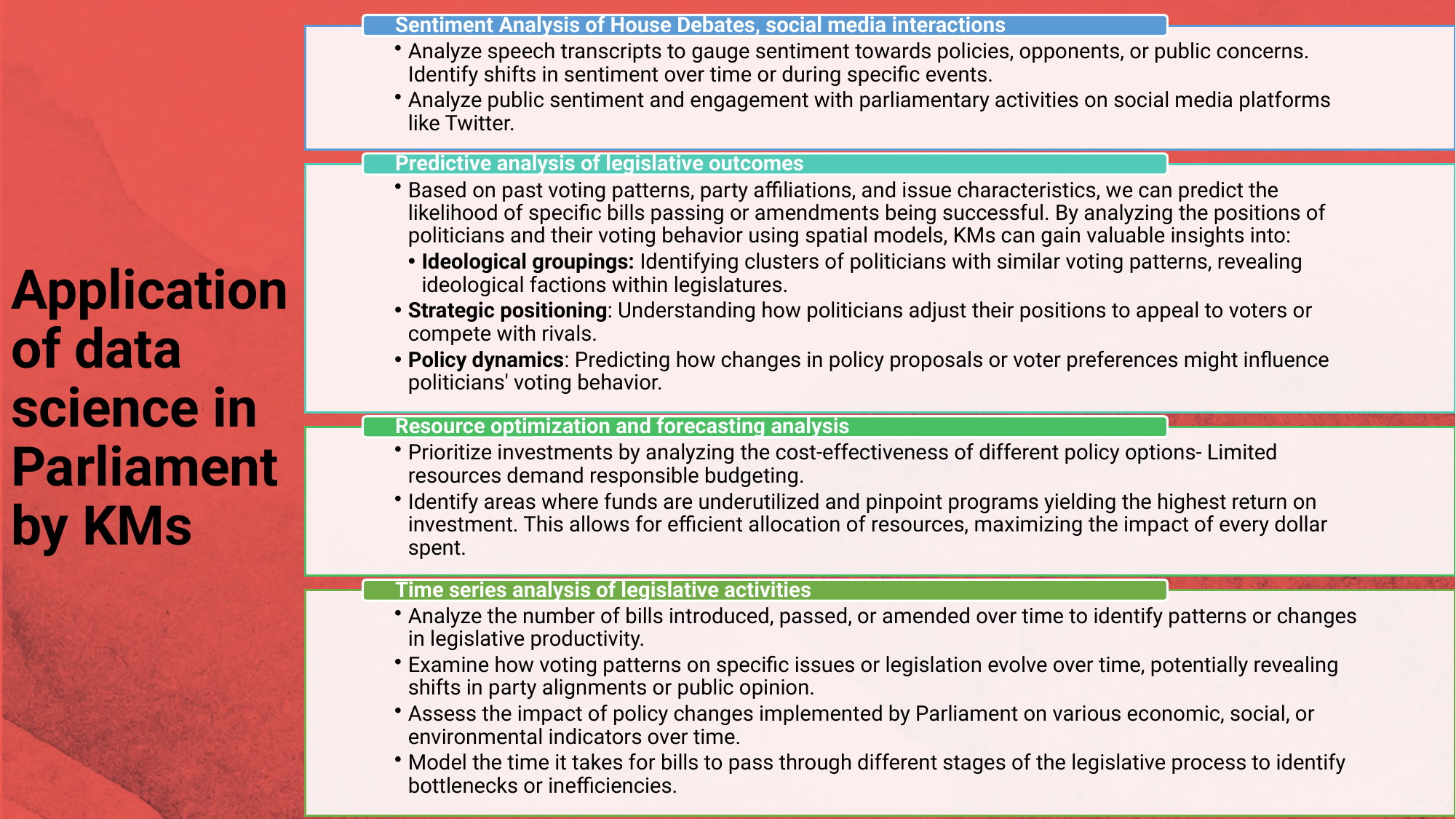

Analyze speech transcripts to gauge sentiment towards policies, opponents, or public concerns. Identify shifts in sentiment over time or during specific events.
Analyze public sentiment and engagement with parliamentary activities on social media platforms like Twitter.
Sentiment Analysis of House Debates, social media interactions
Based on past voting patterns, party affiliations, and issue characteristics, we can predict the likelihood of specific bills passing or amendments being successful. By analyzing the positions of politicians and their voting behavior using spatial models, KMs can gain valuable insights into:
Ideological groupings: Identifying clusters of politicians with similar voting patterns, revealing ideological factions within legislatures.
Strategic positioning: Understanding how politicians adjust their positions to appeal to voters or compete with rivals.
Policy dynamics: Predicting how changes in policy proposals or voter preferences might influence politicians' voting behavior.
Predictive analysis of legislative outcomes
Prioritize investments by analyzing the cost-effectiveness of different policy options- Limited resources demand responsible budgeting.
Identify areas where funds are underutilized and pinpoint programs yielding the highest return on investment. This allows for efficient allocation of resources, maximizing the impact of every dollar spent.
Resource optimization and forecasting analysis
Analyze the number of bills introduced, passed, or amended over time to identify patterns or changes in legislative productivity.
Examine how voting patterns on specific issues or legislation evolve over time, potentially revealing shifts in party alignments or public opinion.
Assess the impact of policy changes implemented by Parliament on various economic, social, or environmental indicators over time.
Model the time it takes for bills to pass through different stages of the legislative process to identify bottlenecks or inefficiencies.
Time series analysis of legislative activities
# Application of data science in Parliament by KMs